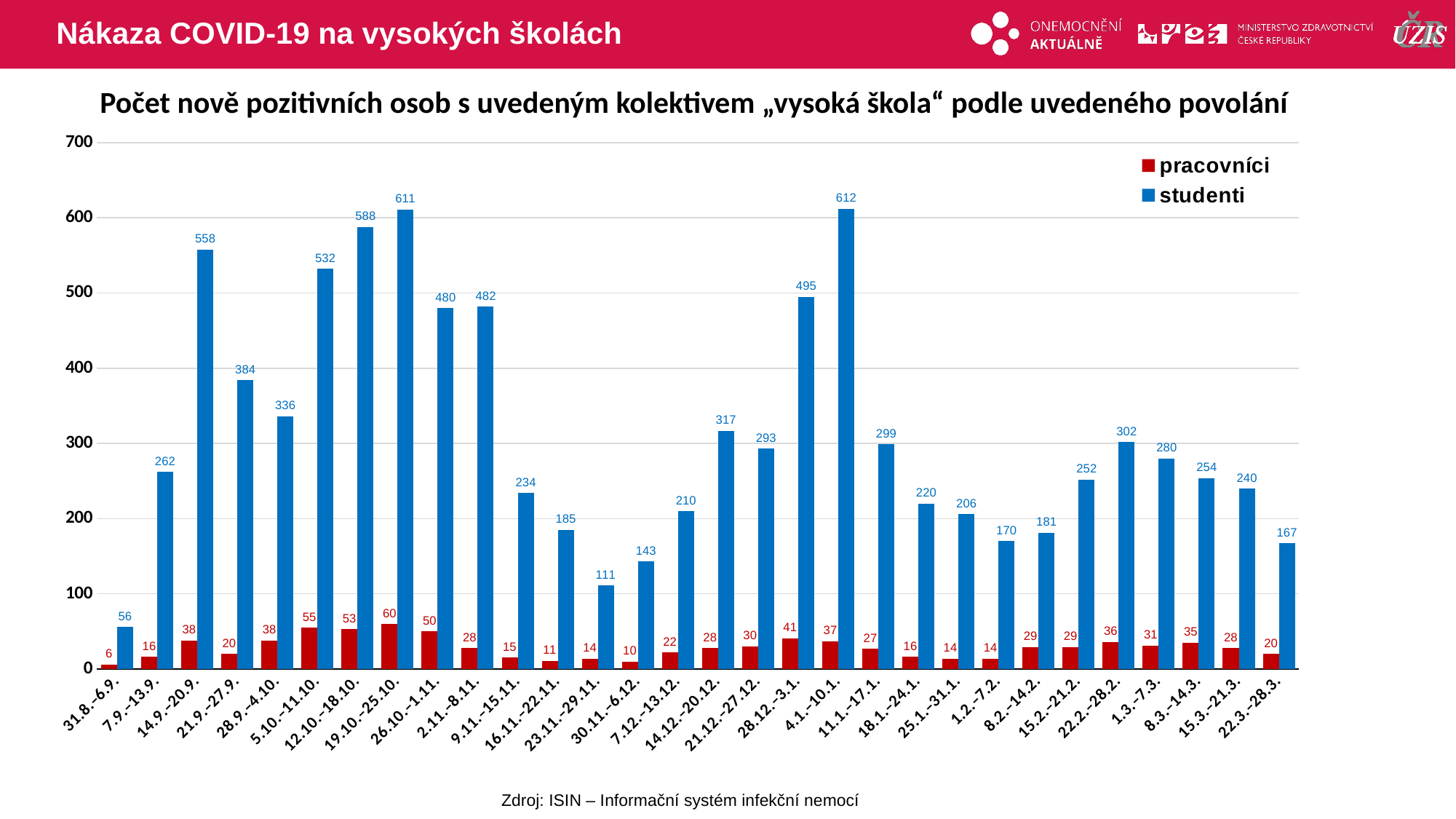

# Nákaza COVID-19 na vysokých školách
Počet nově pozitivních osob s uvedeným kolektivem „vysoká škola“ podle uvedeného povolání

### Chart

| Category | pracovníci | studenti |
|---|---|---|
| 31.8.–6.9. | 6.0 | 56.0 |
| 7.9.–13.9. | 16.0 | 262.0 |
| 14.9.–20.9. | 38.0 | 558.0 |
| 21.9.–27.9. | 20.0 | 384.0 |
| 28.9.–4.10. | 38.0 | 336.0 |
| 5.10.–11.10. | 55.0 | 532.0 |
| 12.10.–18.10. | 53.0 | 588.0 |
| 19.10.–25.10. | 60.0 | 611.0 |
| 26.10.–1.11. | 50.0 | 480.0 |
| 2.11.–8.11. | 28.0 | 482.0 |
| 9.11.–15.11. | 15.0 | 234.0 |
| 16.11.–22.11. | 11.0 | 185.0 |
| 23.11.–29.11. | 14.0 | 111.0 |
| 30.11.–6.12. | 10.0 | 143.0 |
| 7.12.–13.12. | 22.0 | 210.0 |
| 14.12.–20.12. | 28.0 | 317.0 |
| 21.12.–27.12. | 30.0 | 293.0 |
| 28.12.–3.1. | 41.0 | 495.0 |
| 4.1.–10.1. | 37.0 | 612.0 |
| 11.1.–17.1. | 27.0 | 299.0 |
| 18.1.–24.1. | 16.0 | 220.0 |
| 25.1.–31.1. | 14.0 | 206.0 |
| 1.2.–7.2. | 14.0 | 170.0 |
| 8.2.–14.2. | 29.0 | 181.0 |
| 15.2.–21.2. | 29.0 | 252.0 |
| 22.2.–28.2. | 36.0 | 302.0 |
| 1.3.–7.3. | 31.0 | 280.0 |
| 8.3.–14.3. | 35.0 | 254.0 |
| 15.3.–21.3. | 28.0 | 240.0 |
| 22.3.–28.3. | 20.0 | 167.0 |
Zdroj: ISIN – Informační systém infekční nemocí